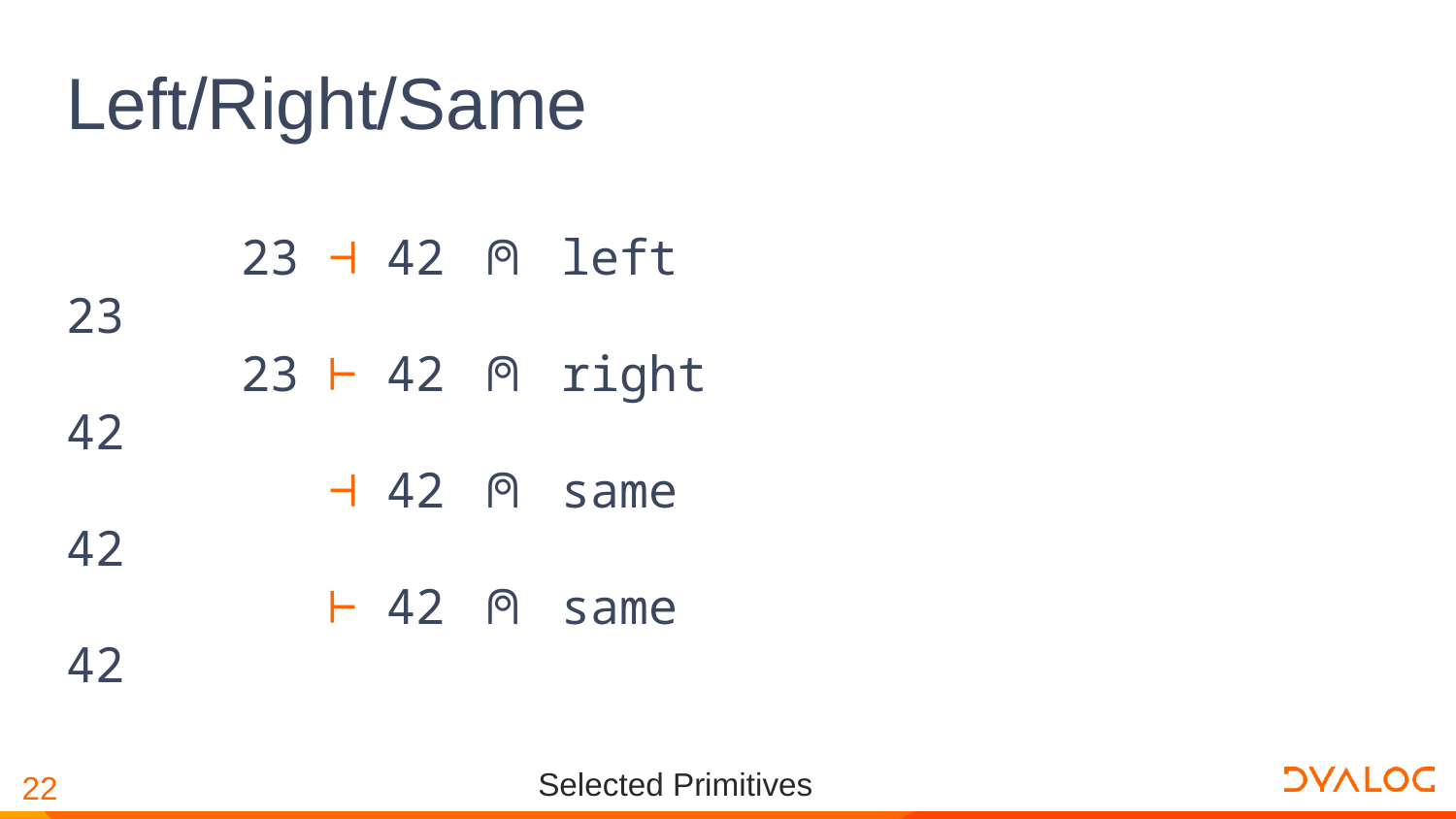

# Left/Right/Same
      23 ⊣ 42 ⍝ left
23
      23 ⊢ 42 ⍝ right
42
         ⊣ 42 ⍝ same
42
         ⊢ 42 ⍝ same
42